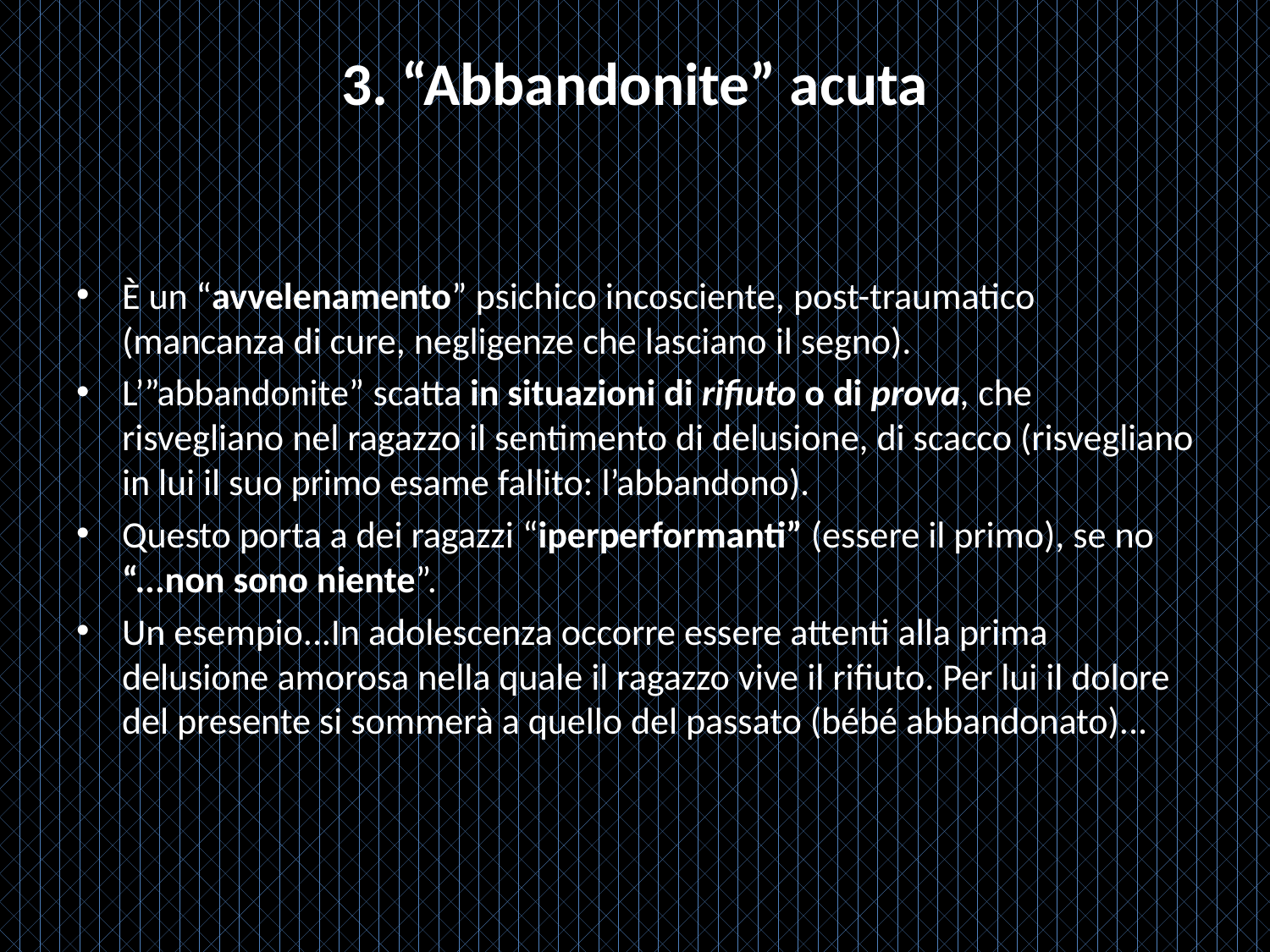

# 3. “Abbandonite” acuta

È un “avvelenamento” psichico incosciente, post-traumatico (mancanza di cure, negligenze che lasciano il segno).
L’”abbandonite” scatta in situazioni di rifiuto o di prova, che risvegliano nel ragazzo il sentimento di delusione, di scacco (risvegliano in lui il suo primo esame fallito: l’abbandono).
Questo porta a dei ragazzi “iperperformanti” (essere il primo), se no “...non sono niente”.
Un esempio...In adolescenza occorre essere attenti alla prima delusione amorosa nella quale il ragazzo vive il rifiuto. Per lui il dolore del presente si sommerà a quello del passato (bébé abbandonato)...